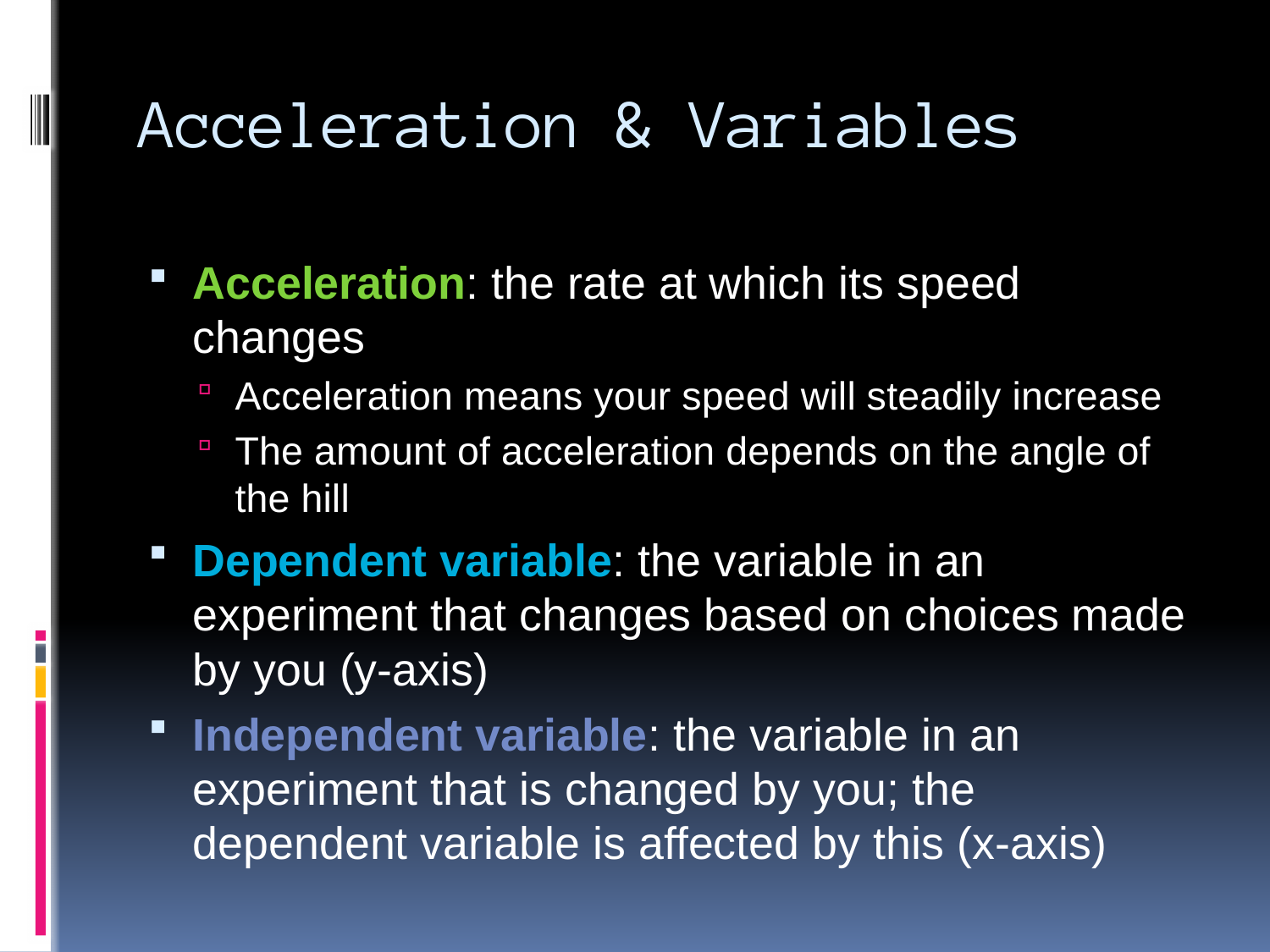

# Acceleration & Variables
Acceleration: the rate at which its speed changes
Acceleration means your speed will steadily increase
The amount of acceleration depends on the angle of the hill
Dependent variable: the variable in an experiment that changes based on choices made by you (y-axis)
Independent variable: the variable in an experiment that is changed by you; the dependent variable is affected by this (x-axis)